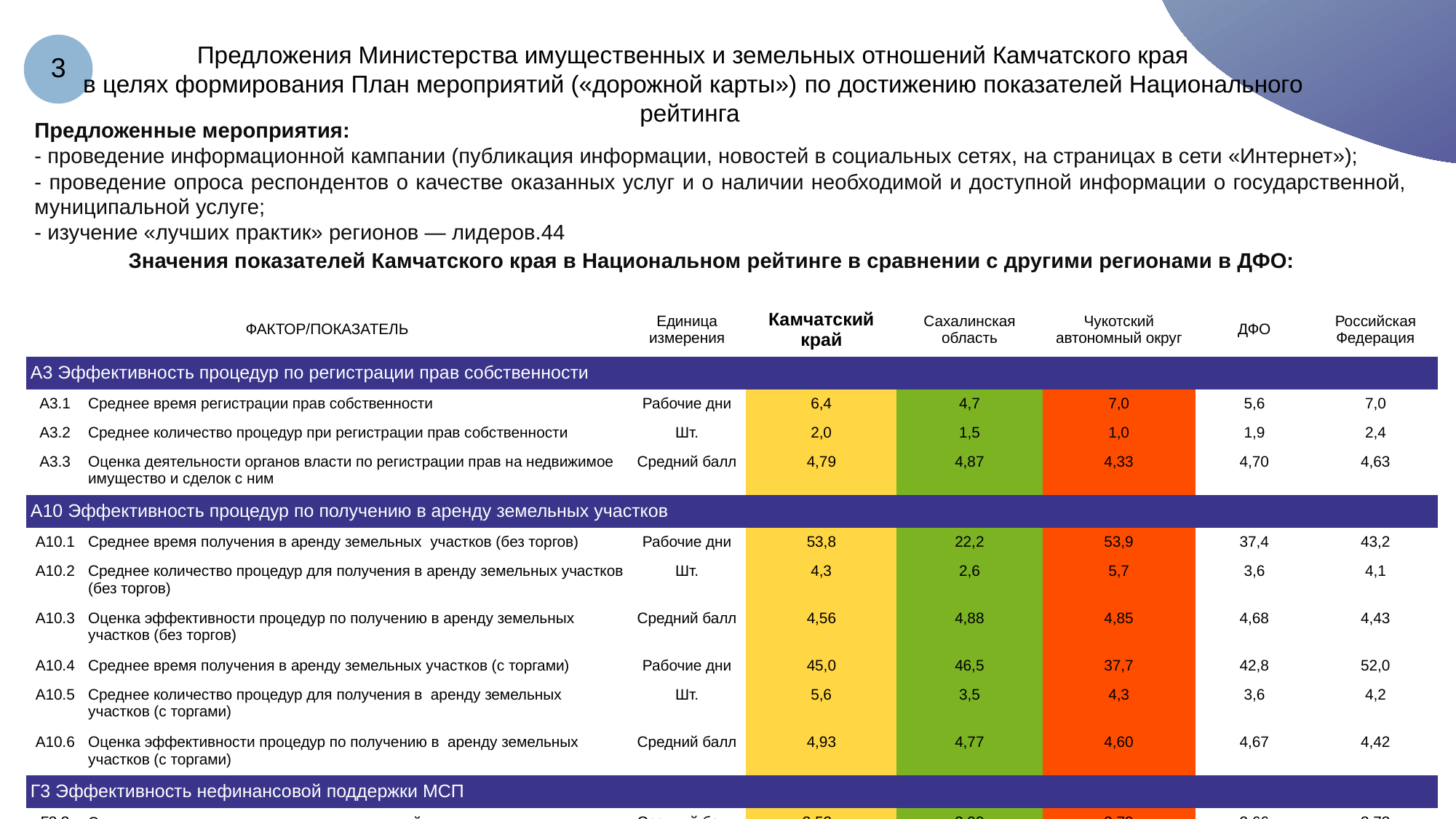

Предложения Министерства имущественных и земельных отношений Камчатского края
в целях формирования План мероприятий («дорожной карты») по достижению показателей Национального рейтинга
3
Предложенные мероприятия:
- проведение информационной кампании (публикация информации, новостей в социальных сетях, на страницах в сети «Интернет»);
- проведение опроса респондентов о качестве оказанных услуг и о наличии необходимой и доступной информации о государственной, муниципальной услуге;
- изучение «лучших практик» регионов — лидеров.44
Значения показателей Камчатского края в Национальном рейтинге в сравнении с другими регионами в ДФО:
| ФАКТОР/ПОКАЗАТЕЛЬ |  | Единица измерения | Камчатский край | Сахалинская область | Чукотский автономный округ | ДФО | Российская Федерация |
| --- | --- | --- | --- | --- | --- | --- | --- |
| А3 Эффективность процедур по регистрации прав собственности |  |  |  |  |  |  |  |
| А3.1 | Среднее время регистрации прав собственности | Рабочие дни | 6,4 | 4,7 | 7,0 | 5,6 | 7,0 |
| А3.2 | Среднее количество процедур при регистрации прав собственности | Шт. | 2,0 | 1,5 | 1,0 | 1,9 | 2,4 |
| А3.3 | Оценка деятельности органов власти по регистрации прав на недвижимое имущество и сделок с ним | Средний балл | 4,79 | 4,87 | 4,33 | 4,70 | 4,63 |
| А10 Эффективность процедур по получению в аренду земельных участков |  |  |  |  |  |  |  |
| А10.1 | Среднее время получения в аренду земельных участков (без торгов) | Рабочие дни | 53,8 | 22,2 | 53,9 | 37,4 | 43,2 |
| А10.2 | Среднее количество процедур для получения в аренду земельных участков (без торгов) | Шт. | 4,3 | 2,6 | 5,7 | 3,6 | 4,1 |
| А10.3 | Оценка эффективности процедур по получению в аренду земельных участков (без торгов) | Средний балл | 4,56 | 4,88 | 4,85 | 4,68 | 4,43 |
| А10.4 | Среднее время получения в аренду земельных участков (с торгами) | Рабочие дни | 45,0 | 46,5 | 37,7 | 42,8 | 52,0 |
| А10.5 | Среднее количество процедур для получения в аренду земельных участков (с торгами) | Шт. | 5,6 | 3,5 | 4,3 | 3,6 | 4,2 |
| А10.6 | Оценка эффективности процедур по получению в аренду земельных участков (с торгами) | Средний балл | 4,93 | 4,77 | 4,60 | 4,67 | 4,42 |
| Г3 Эффективность нефинансовой поддержки МСП |  |  |  |  |  |  |  |
| Г3.3 | Оценка процедур получения арендных площадей, предоставляемых регионом субъектам МСП | Средний балл | 3,52 | 3,99 | 3,79 | 3,66 | 3,73 |